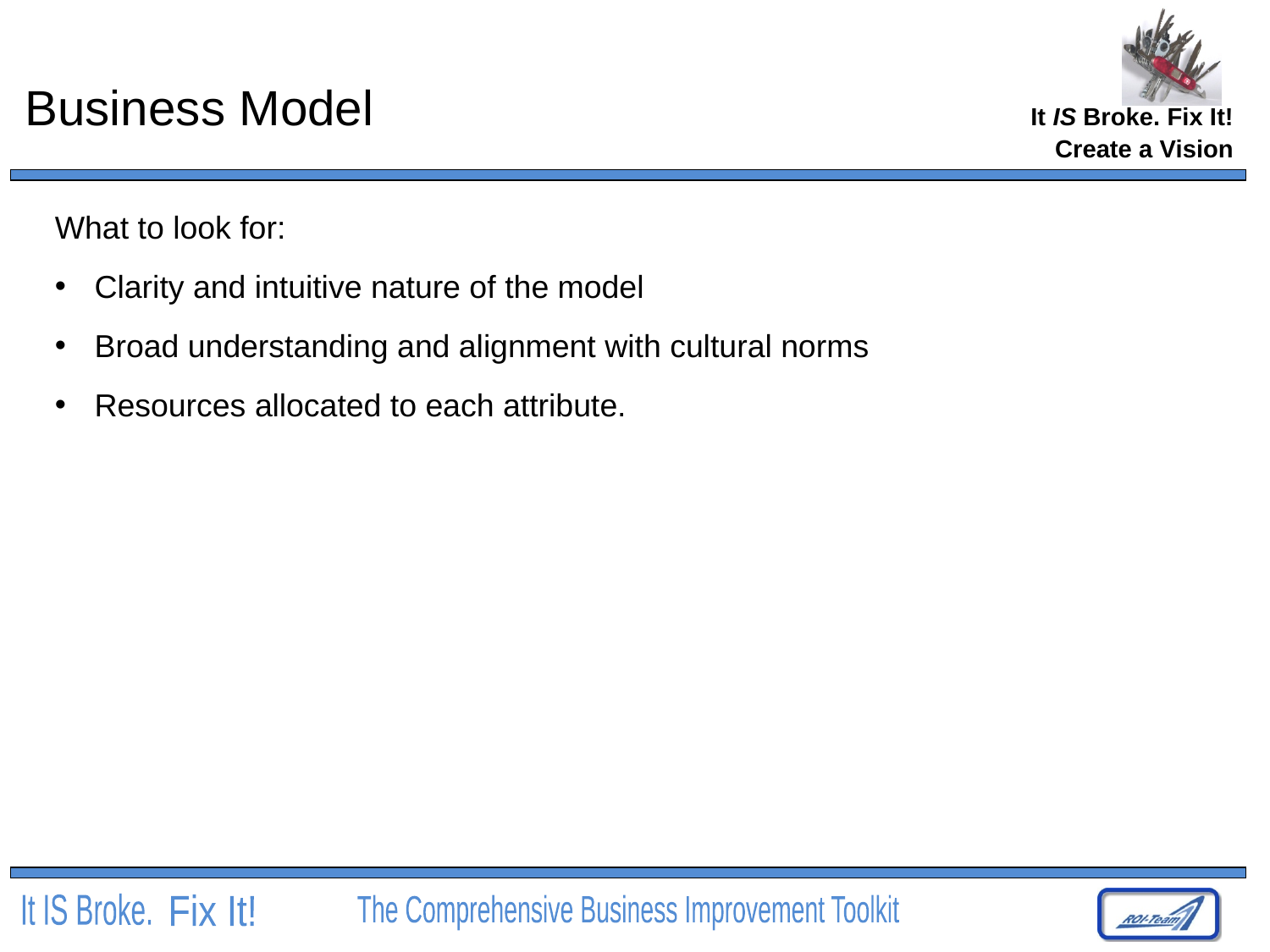

# Business Model
Create a Vision
What to look for:
Clarity and intuitive nature of the model
Broad understanding and alignment with cultural norms
Resources allocated to each attribute.